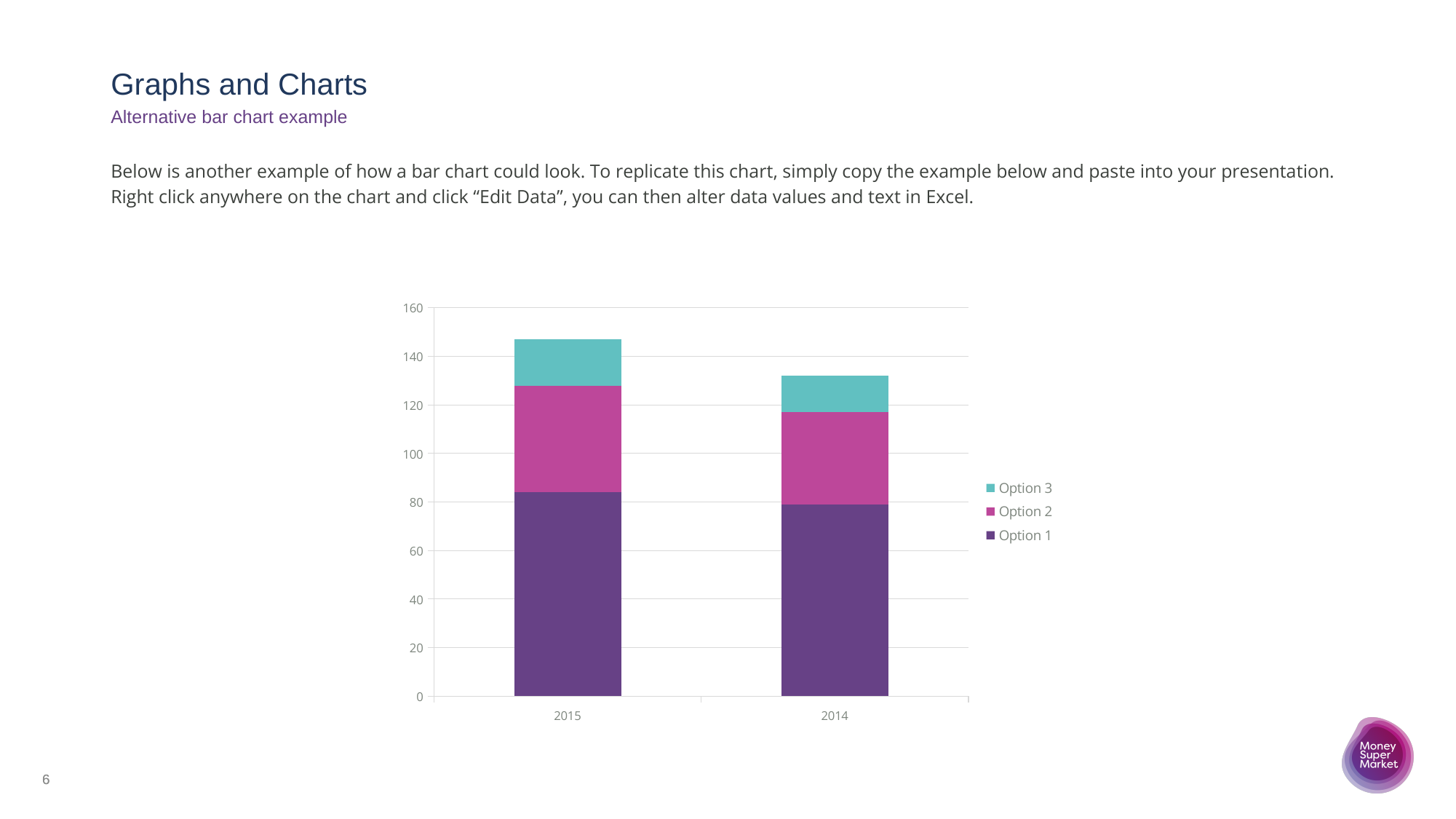

# Graphs and Charts
Alternative bar chart example
Below is another example of how a bar chart could look. To replicate this chart, simply copy the example below and paste into your presentation. Right click anywhere on the chart and click “Edit Data”, you can then alter data values and text in Excel.

### Chart

| Category | Option 1 | Option 2 | Option 3 |
|---|---|---|---|
| 2015 | 84.0 | 44.0 | 19.0 |
| 2014 | 79.0 | 38.0 | 15.0 |